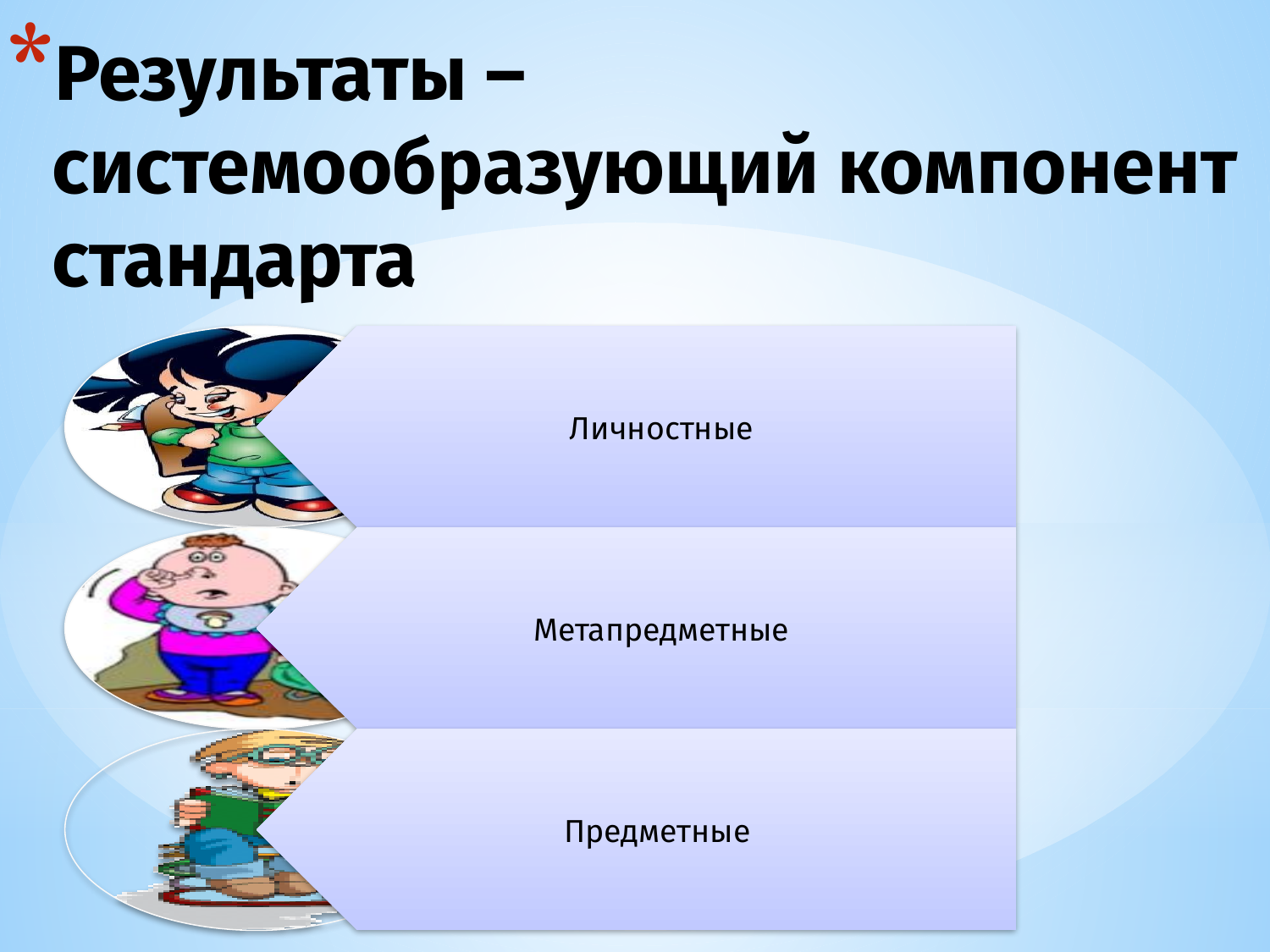

# Результаты – системообразующий компонент стандарта
Личностные
Метапредметные
Предметные